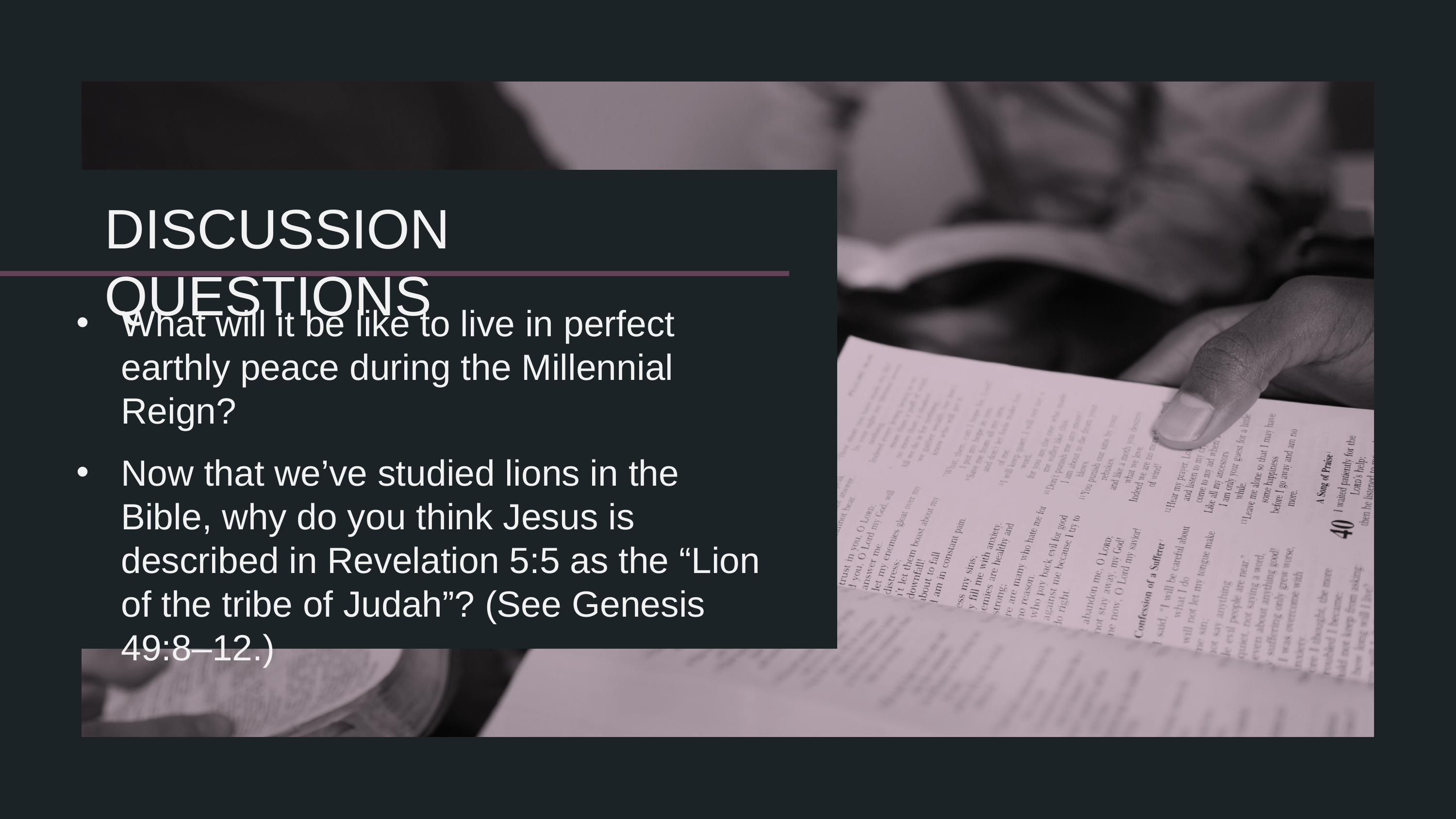

What will it be like to live in perfect earthly peace during the Millennial Reign?
Now that we’ve studied lions in the Bible, why do you think Jesus is described in Revelation 5:5 as the “Lion of the tribe of Judah”? (See Genesis 49:8–12.)